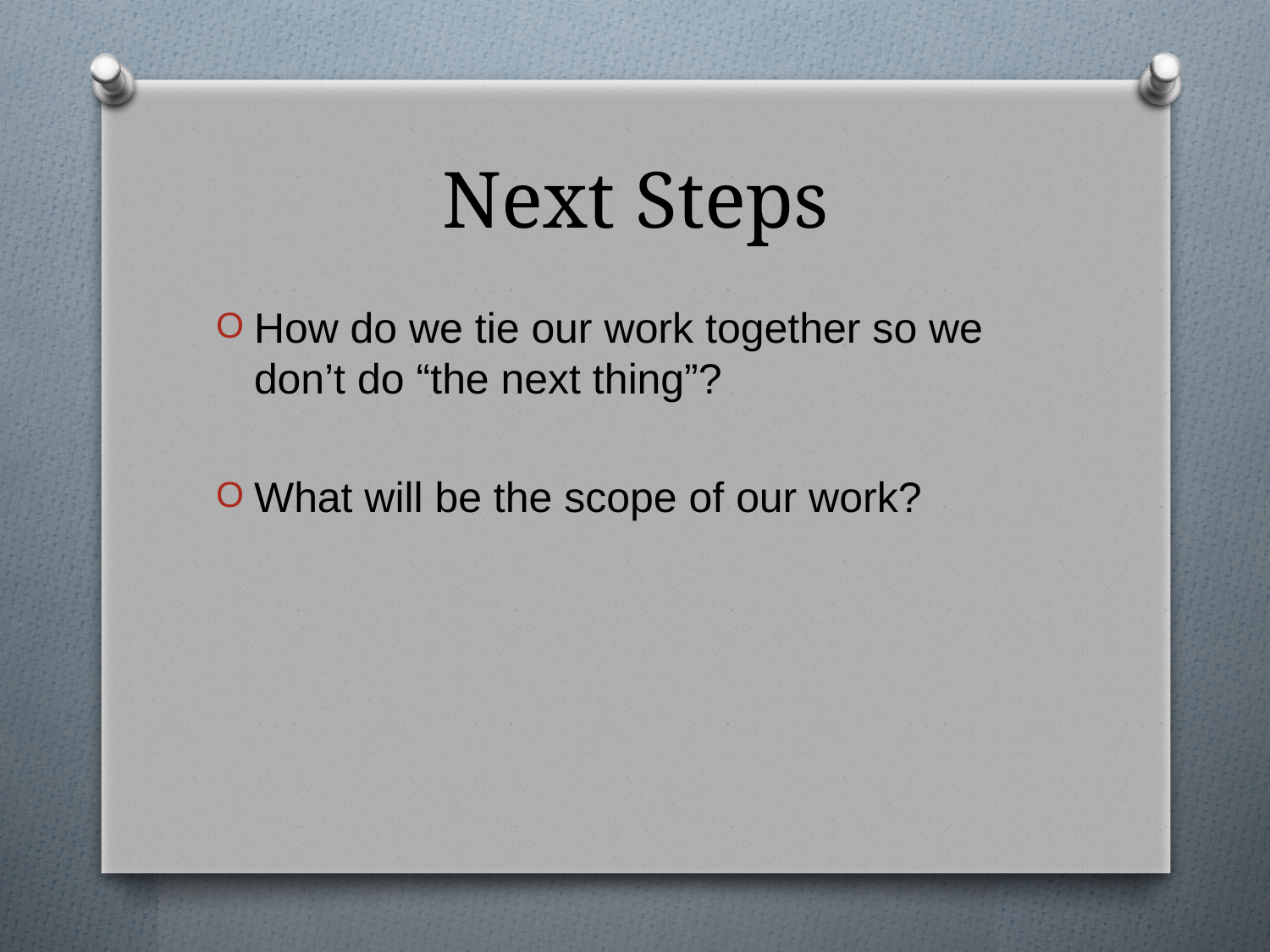

# Next Steps
How do we tie our work together so we don’t do “the next thing”?

What will be the scope of our work?